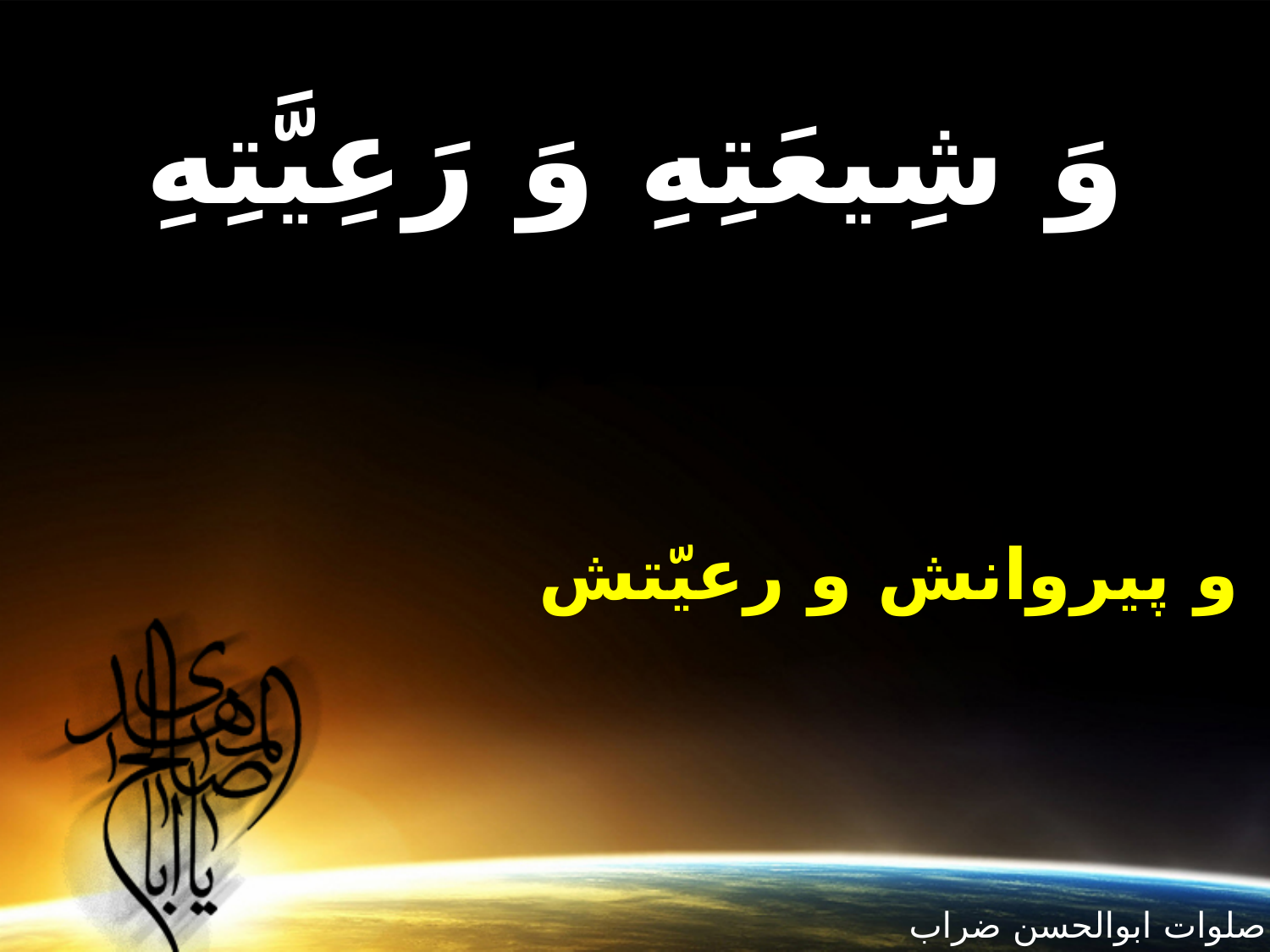

وَ شِيعَتِهِ وَ رَعِيَّتِهِ
و پيروانش و رعيّتش